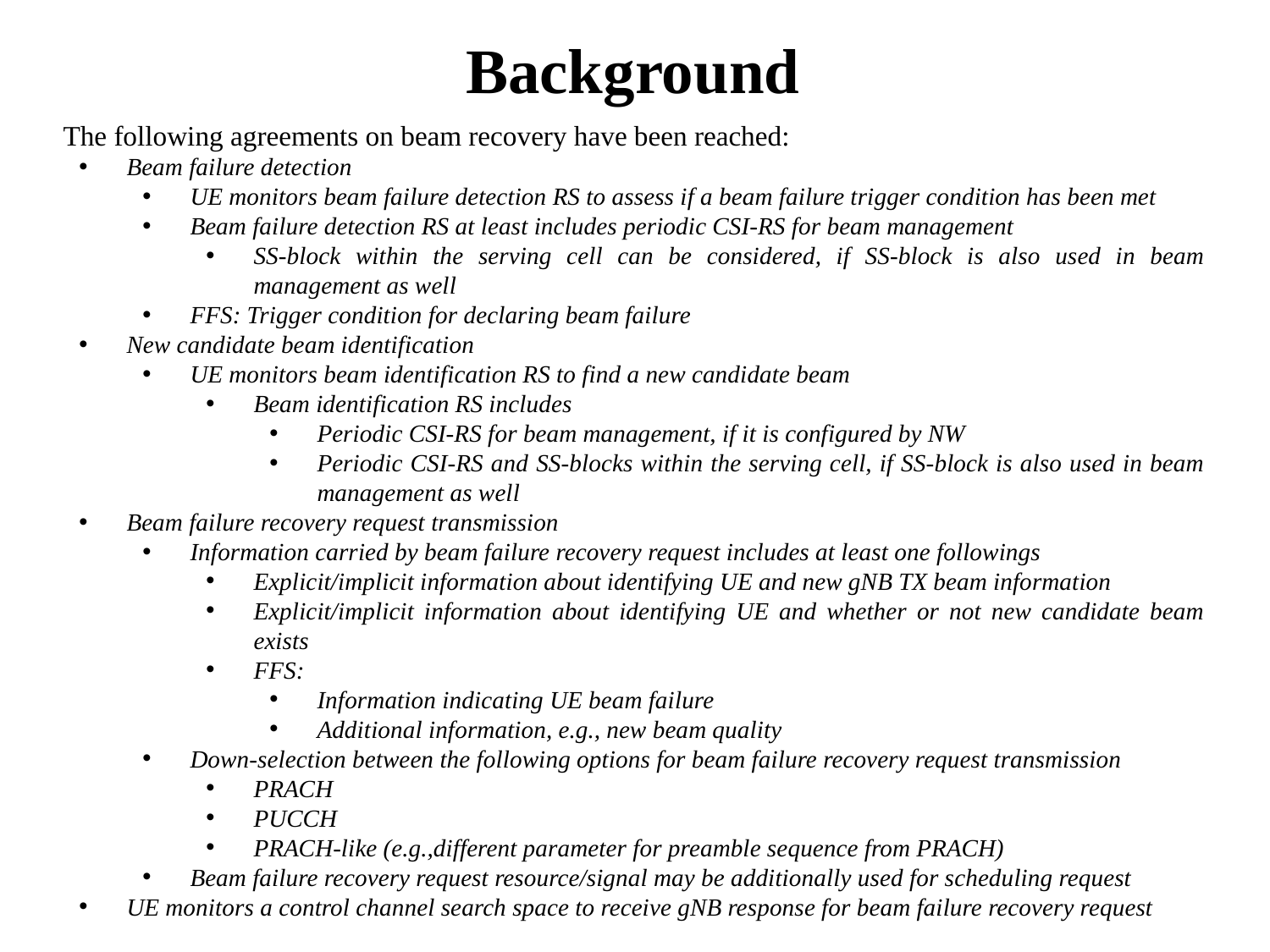

# Background
The following agreements on beam recovery have been reached:
Beam failure detection
UE monitors beam failure detection RS to assess if a beam failure trigger condition has been met
Beam failure detection RS at least includes periodic CSI-RS for beam management
SS-block within the serving cell can be considered, if SS-block is also used in beam management as well
FFS: Trigger condition for declaring beam failure
New candidate beam identification
UE monitors beam identification RS to find a new candidate beam
Beam identification RS includes
Periodic CSI-RS for beam management, if it is configured by NW
Periodic CSI-RS and SS-blocks within the serving cell, if SS-block is also used in beam management as well
Beam failure recovery request transmission
Information carried by beam failure recovery request includes at least one followings
Explicit/implicit information about identifying UE and new gNB TX beam information
Explicit/implicit information about identifying UE and whether or not new candidate beam exists
FFS:
Information indicating UE beam failure
Additional information, e.g., new beam quality
Down-selection between the following options for beam failure recovery request transmission
PRACH
PUCCH
PRACH-like (e.g.,different parameter for preamble sequence from PRACH)
Beam failure recovery request resource/signal may be additionally used for scheduling request
UE monitors a control channel search space to receive gNB response for beam failure recovery request